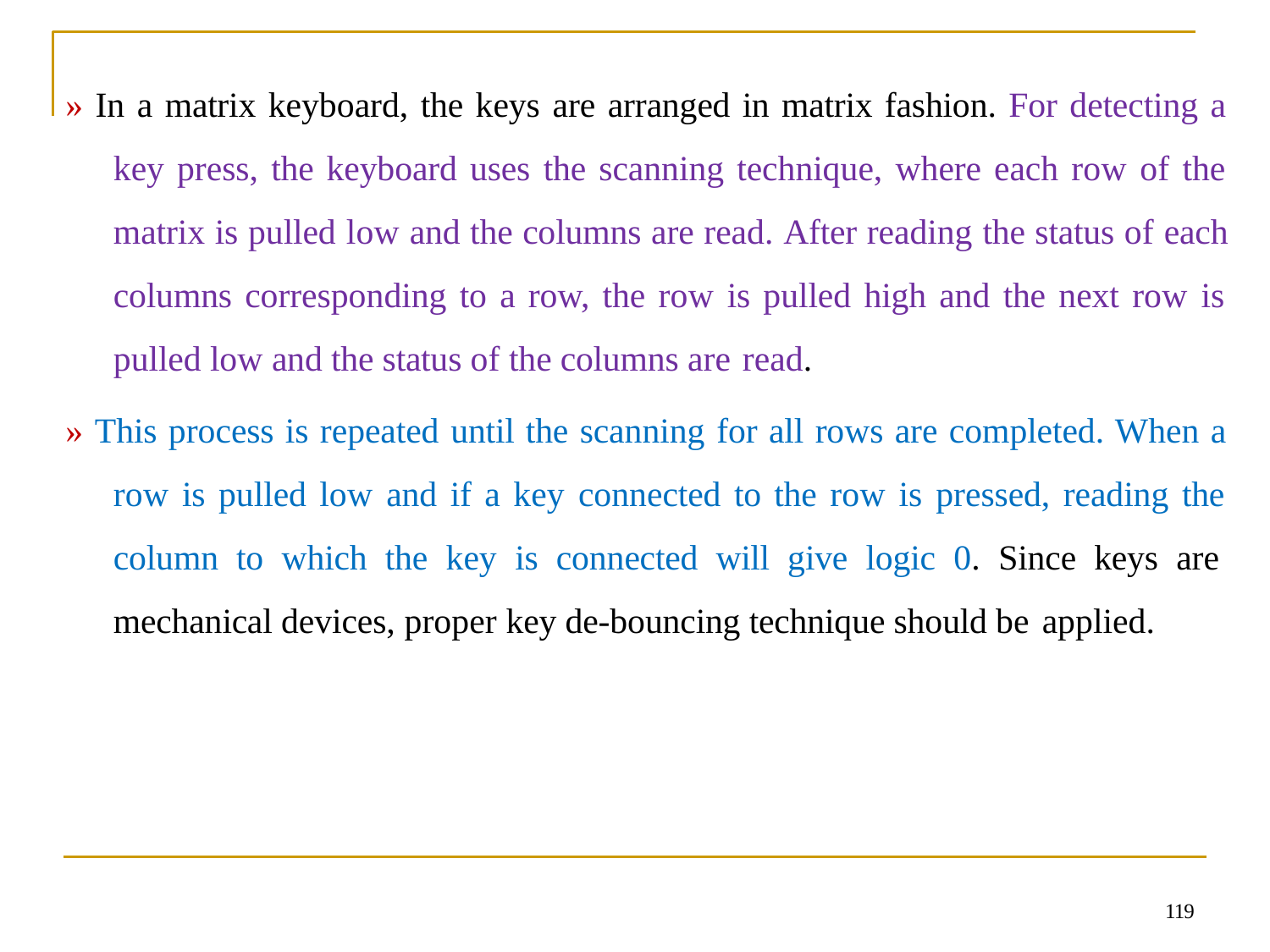

» In a matrix keyboard, the keys are arranged in matrix fashion. For detecting a  key press, the keyboard uses the scanning technique, where each row of the  matrix is pulled low and the columns are read. After reading the status of each  columns corresponding to a row, the row is pulled high and the next row is  pulled low and the status of the columns are read.
» This process is repeated until the scanning for all rows are completed. When a  row is pulled low and if a key connected to the row is pressed, reading the  column to which the key is connected will give logic 0. Since keys are  mechanical devices, proper key de-bouncing technique should be applied.
119